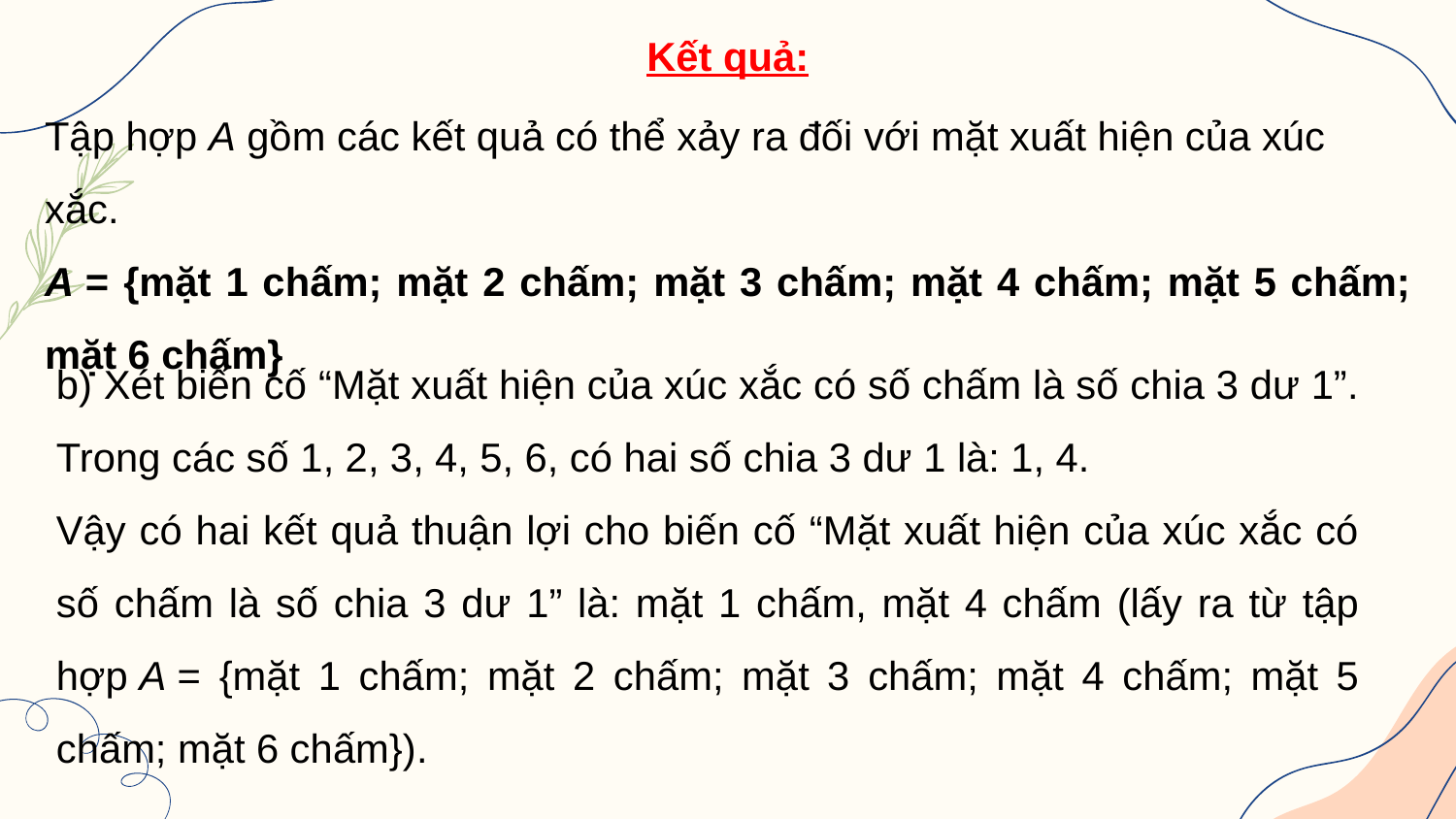

Kết quả:
Tập hợp A gồm các kết quả có thể xảy ra đối với mặt xuất hiện của xúc xắc.
A = {mặt 1 chấm; mặt 2 chấm; mặt 3 chấm; mặt 4 chấm; mặt 5 chấm; mặt 6 chấm}
b) Xét biến cố “Mặt xuất hiện của xúc xắc có số chấm là số chia 3 dư 1”.
Trong các số 1, 2, 3, 4, 5, 6, có hai số chia 3 dư 1 là: 1, 4.
Vậy có hai kết quả thuận lợi cho biến cố “Mặt xuất hiện của xúc xắc có số chấm là số chia 3 dư 1” là: mặt 1 chấm, mặt 4 chấm (lấy ra từ tập hợp A = {mặt 1 chấm; mặt 2 chấm; mặt 3 chấm; mặt 4 chấm; mặt 5 chấm; mặt 6 chấm}).